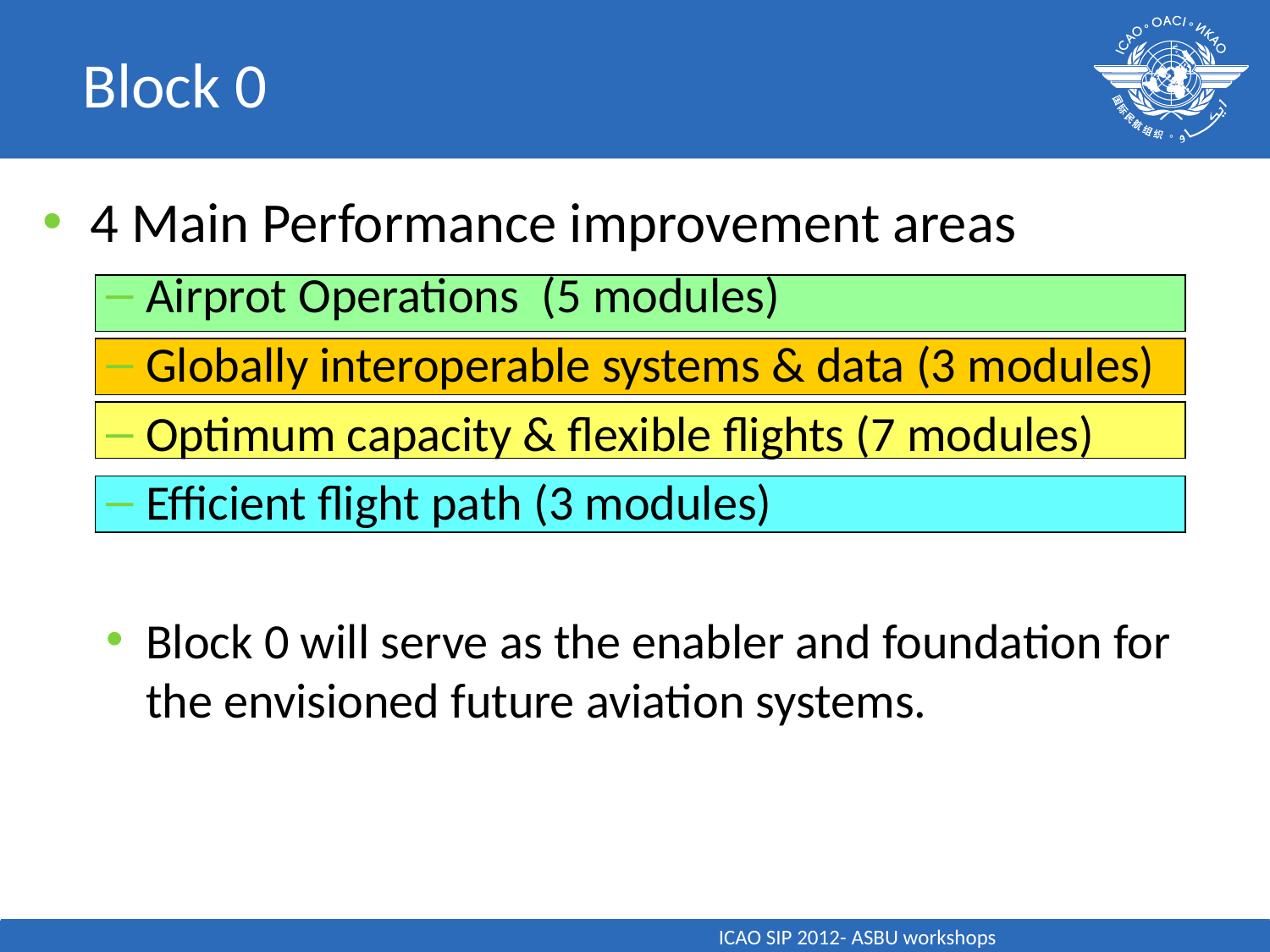

Block 0
4 Main Performance improvement areas
Airprot Operations  (5 modules)
Globally interoperable systems & data (3 modules)
Optimum capacity & flexible flights (7 modules)
Efficient flight path (3 modules)

Block 0 will serve as the enabler and foundation for the envisioned future aviation systems.

ICAO SIP 2012- ASBU workshops